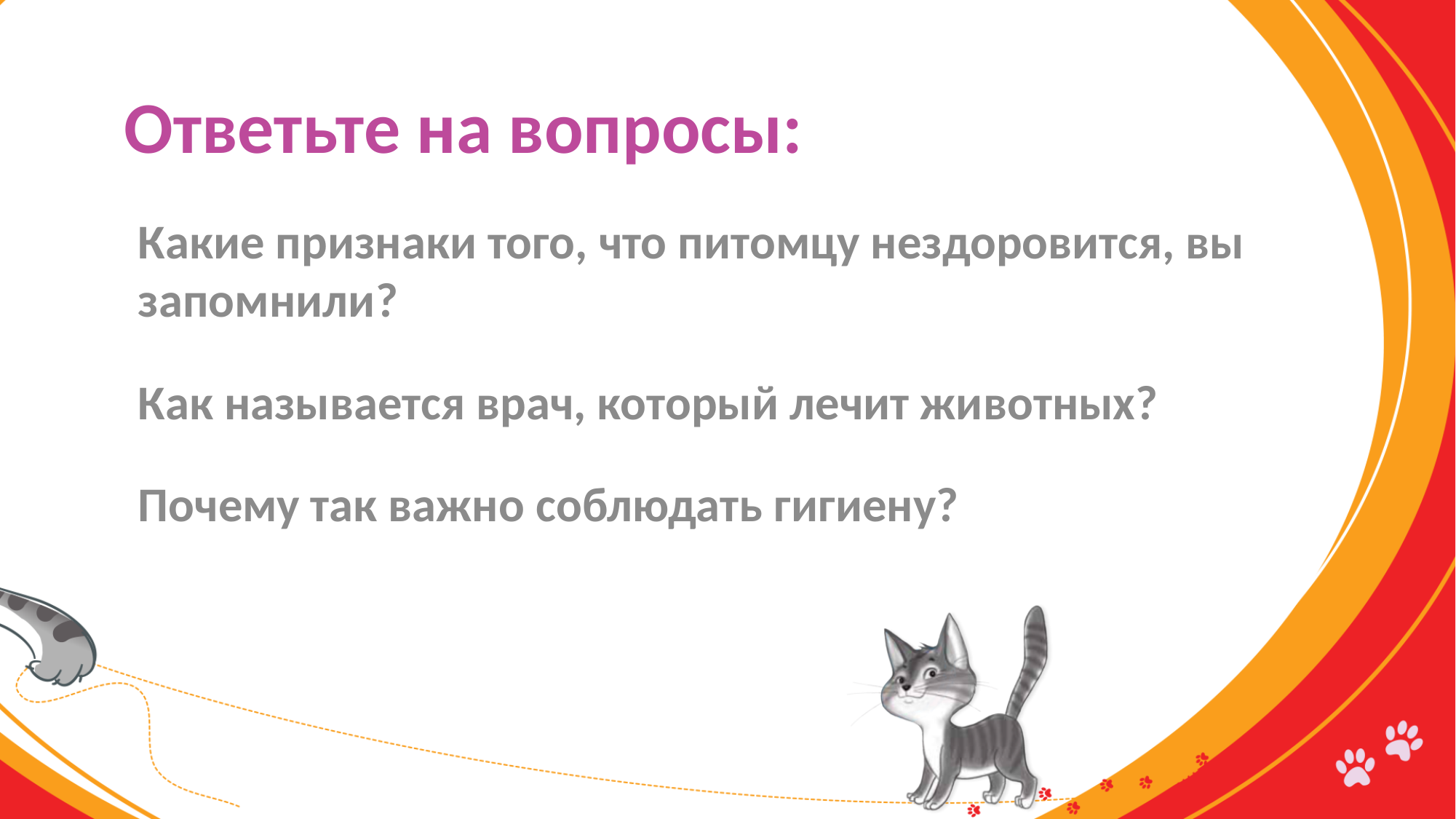

# Ответьте на вопросы:
Какие признаки того, что питомцу нездоровится, вы запомнили?
Как называется врач, который лечит животных?
Почему так важно соблюдать гигиену?